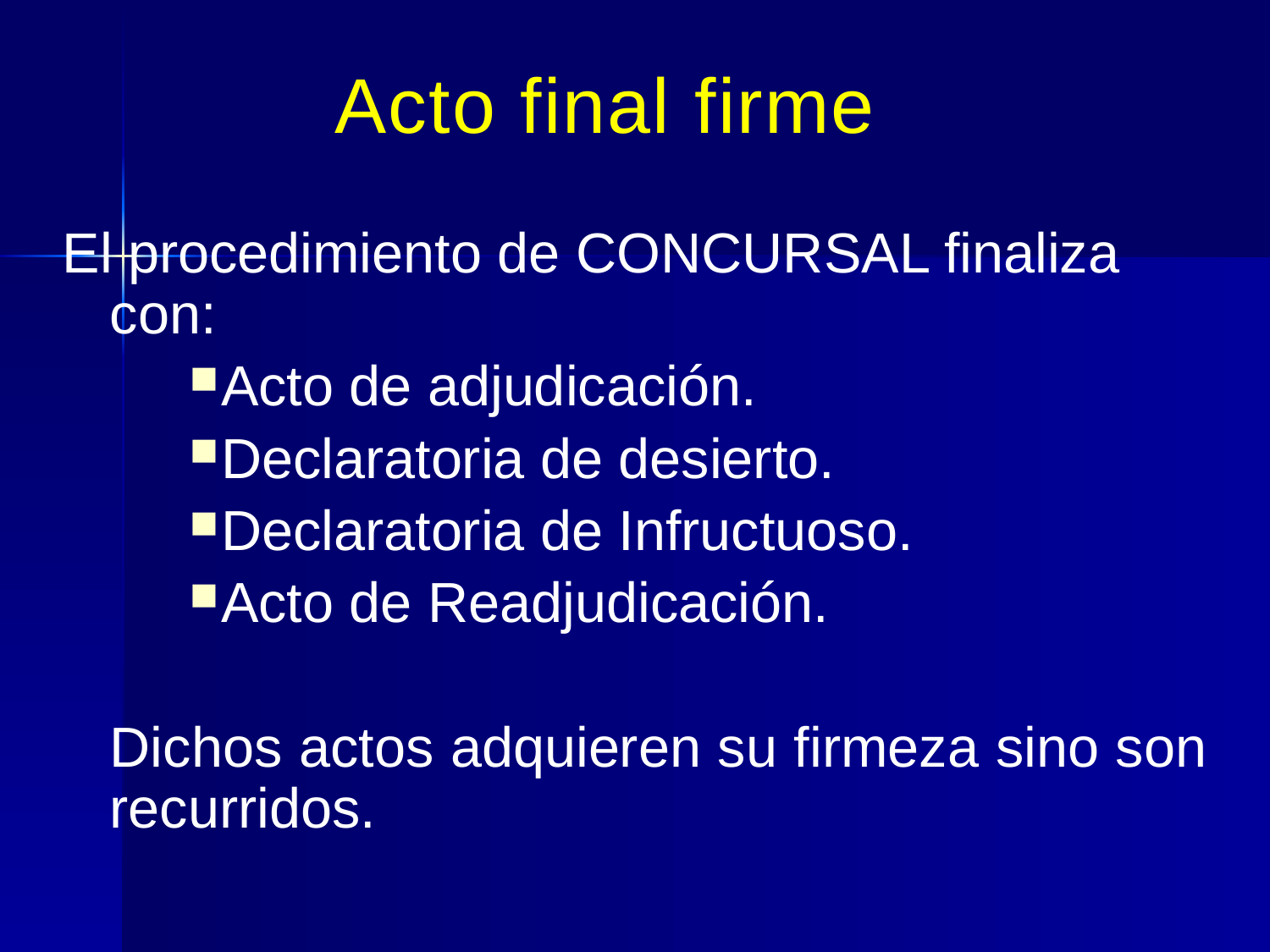

Acto final firme
El procedimiento de CONCURSAL finaliza con:
Acto de adjudicación.
Declaratoria de desierto.
Declaratoria de Infructuoso.
Acto de Readjudicación.

	Dichos actos adquieren su firmeza sino son recurridos.